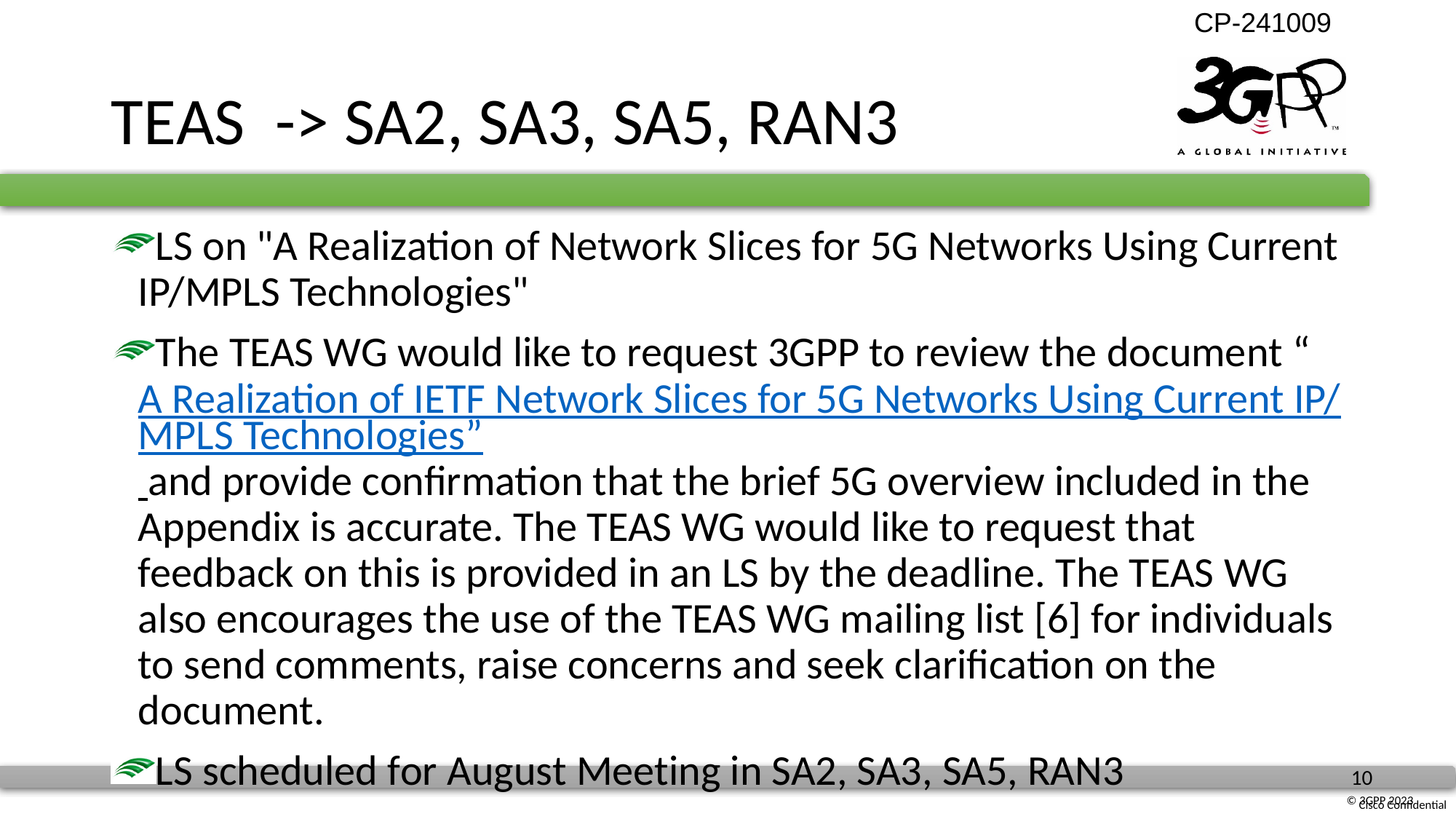

# TEAS  -> SA2, SA3, SA5, RAN3
LS on "A Realization of Network Slices for 5G Networks Using Current IP/MPLS Technologies"
The TEAS WG would like to request 3GPP to review the document “A Realization of IETF Network Slices for 5G Networks Using Current IP/MPLS Technologies” and provide confirmation that the brief 5G overview included in the Appendix is accurate. The TEAS WG would like to request that feedback on this is provided in an LS by the deadline. The TEAS WG also encourages the use of the TEAS WG mailing list [6] for individuals to send comments, raise concerns and seek clarification on the document.
LS scheduled for August Meeting in SA2, SA3, SA5, RAN3